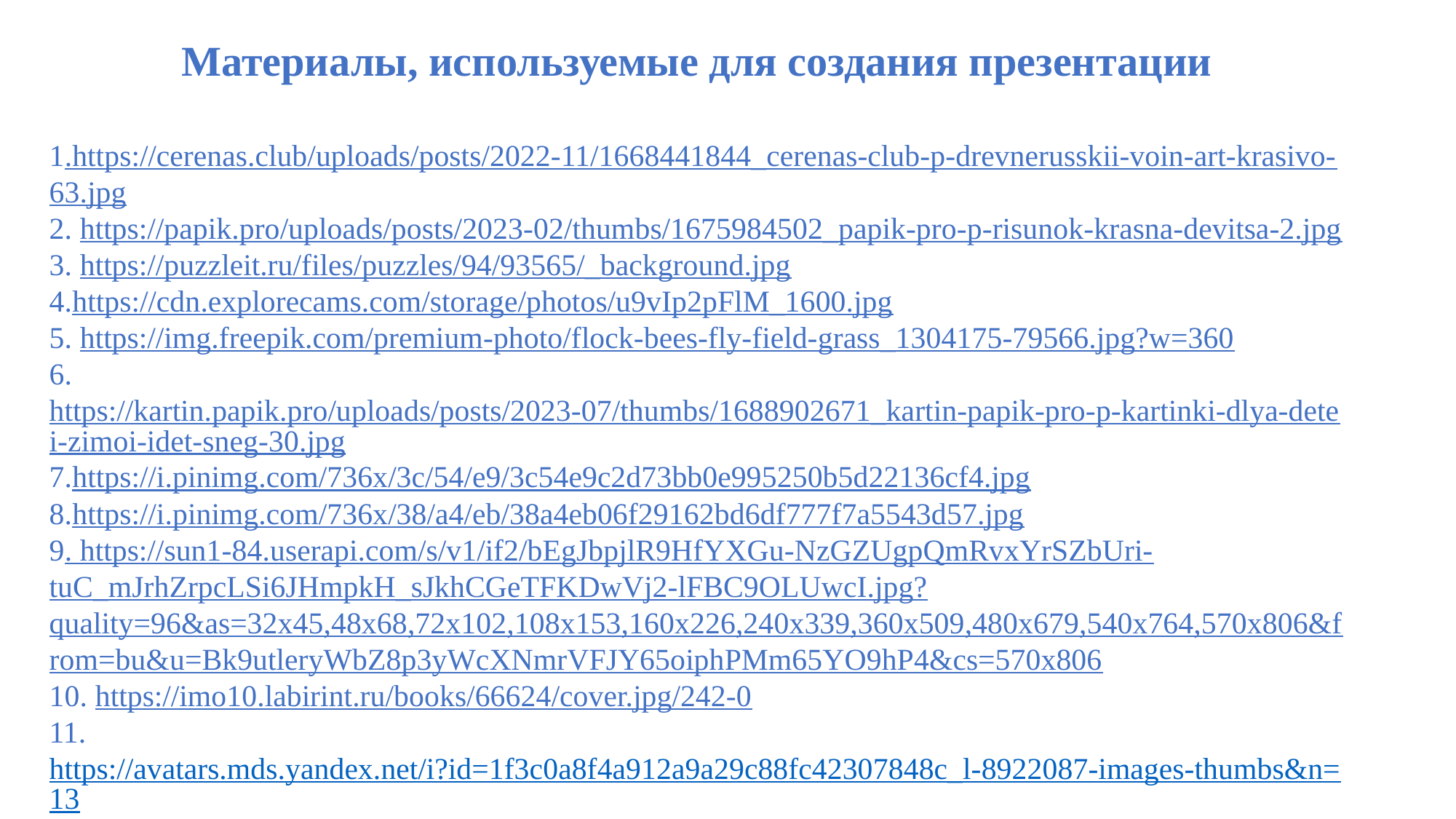

Материалы, используемые для создания презентации

1.https://cerenas.club/uploads/posts/2022-11/1668441844_cerenas-club-p-drevnerusskii-voin-art-krasivo-63.jpg
2. https://papik.pro/uploads/posts/2023-02/thumbs/1675984502_papik-pro-p-risunok-krasna-devitsa-2.jpg
3. https://puzzleit.ru/files/puzzles/94/93565/_background.jpg
4.https://cdn.explorecams.com/storage/photos/u9vIp2pFlM_1600.jpg
5. https://img.freepik.com/premium-photo/flock-bees-fly-field-grass_1304175-79566.jpg?w=360
6. https://kartin.papik.pro/uploads/posts/2023-07/thumbs/1688902671_kartin-papik-pro-p-kartinki-dlya-detei-zimoi-idet-sneg-30.jpg
7.https://i.pinimg.com/736x/3c/54/e9/3c54e9c2d73bb0e995250b5d22136cf4.jpg
8.https://i.pinimg.com/736x/38/a4/eb/38a4eb06f29162bd6df777f7a5543d57.jpg
9. https://sun1-84.userapi.com/s/v1/if2/bEgJbpjlR9HfYXGu-NzGZUgpQmRvxYrSZbUri-tuC_mJrhZrpcLSi6JHmpkH_sJkhCGeTFKDwVj2-lFBC9OLUwcI.jpg?quality=96&as=32x45,48x68,72x102,108x153,160x226,240x339,360x509,480x679,540x764,570x806&from=bu&u=Bk9utleryWbZ8p3yWcXNmrVFJY65oiphPMm65YO9hP4&cs=570x806
10. https://imo10.labirint.ru/books/66624/cover.jpg/242-0
11. https://avatars.mds.yandex.net/i?id=1f3c0a8f4a912a9a29c88fc42307848c_l-8922087-images-thumbs&n=13